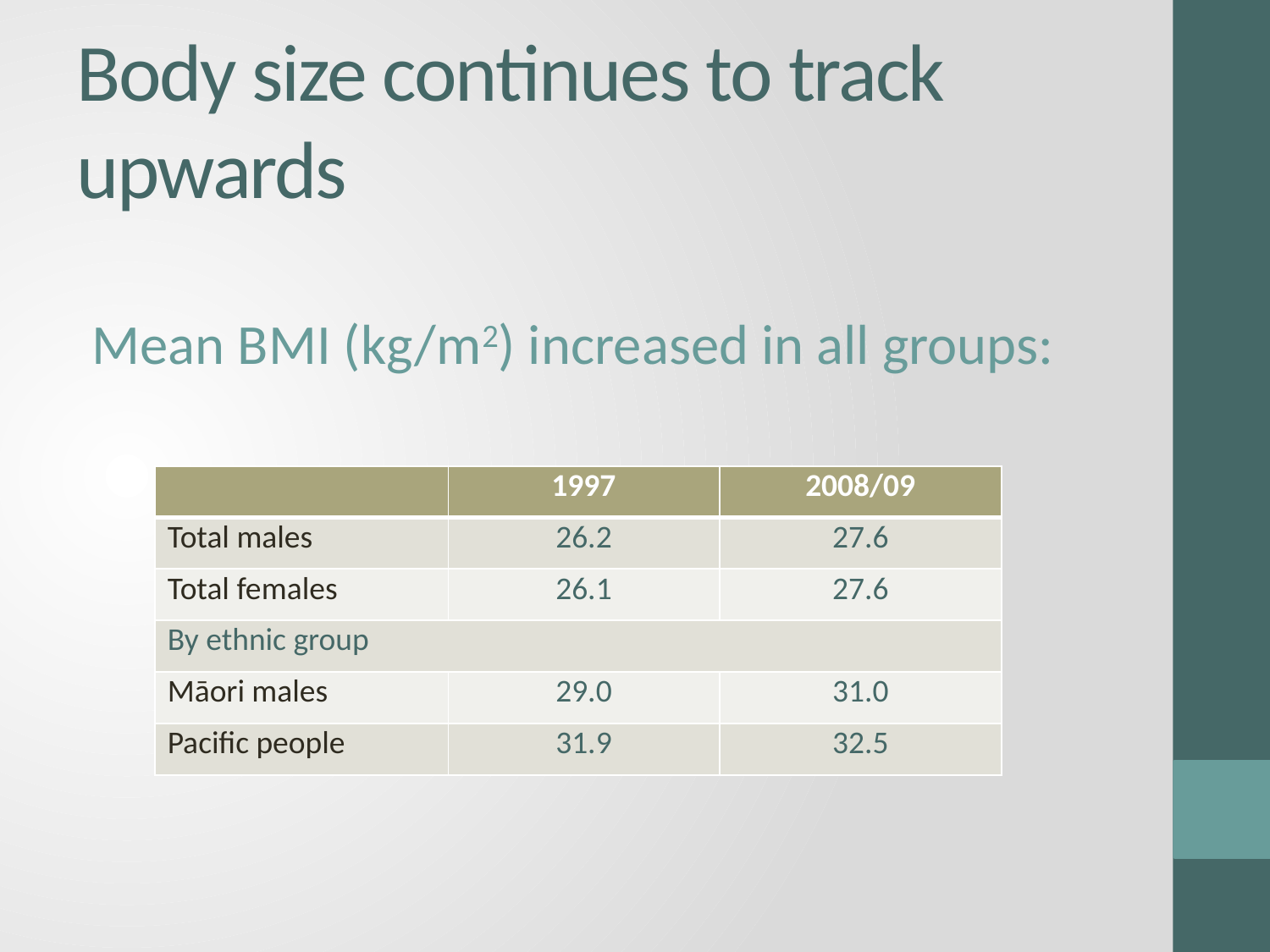

# Body size continues to track upwards

Mean BMI (kg/m2) increased in all groups:
|  | 1997 | 2008/09 |
| --- | --- | --- |
| Total males | 26.2 | 27.6 |
| Total females | 26.1 | 27.6 |
| By ethnic group |  |  |
| Māori males | 29.0 | 31.0 |
| Pacific people | 31.9 | 32.5 |